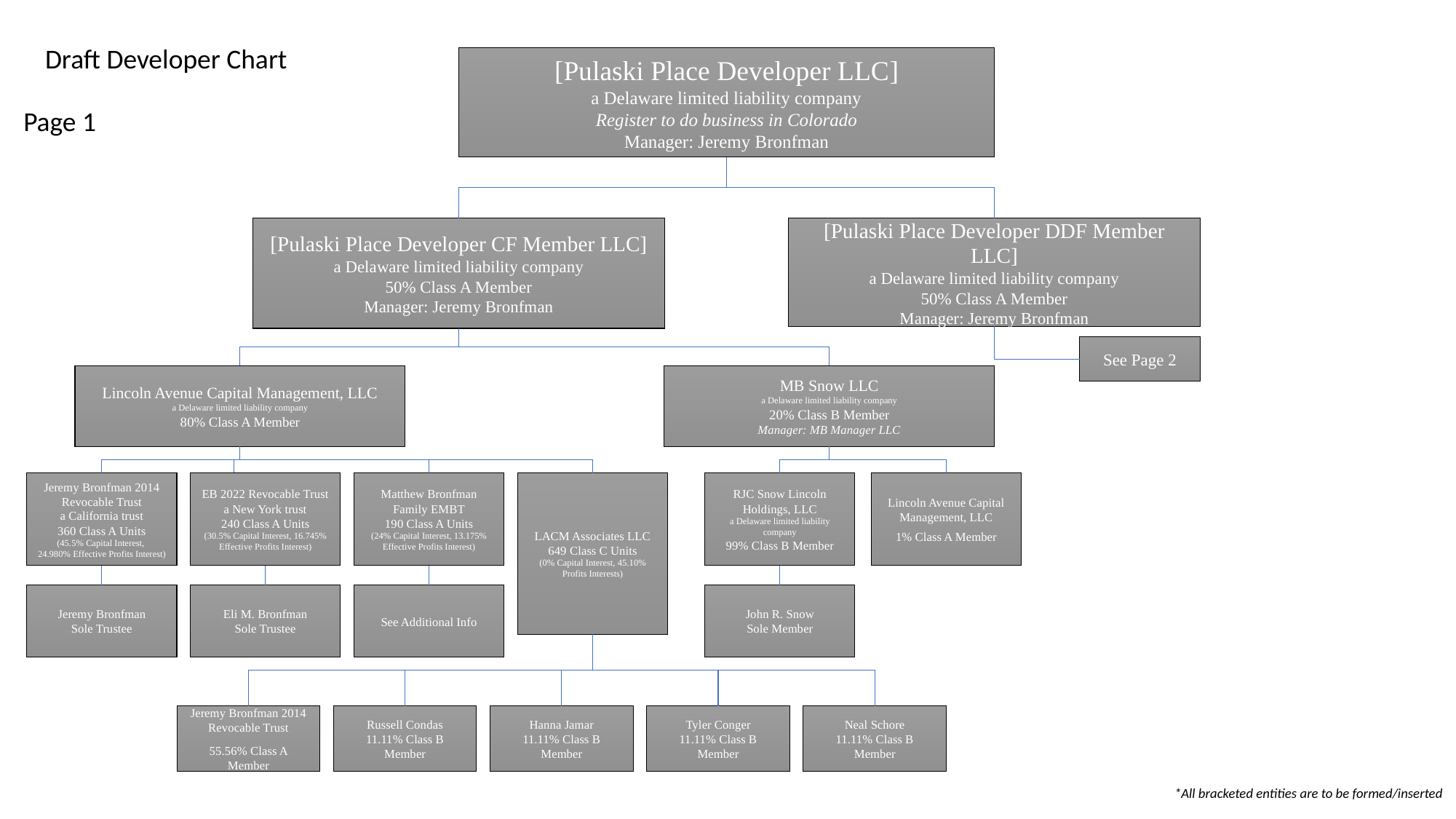

Draft Developer Chart
[Pulaski Place Developer LLC]
a Delaware limited liability company
Register to do business in Colorado
Manager: Jeremy Bronfman
Page 1
[Pulaski Place Developer CF Member LLC]
a Delaware limited liability company
50% Class A Member
Manager: Jeremy Bronfman
[Pulaski Place Developer DDF Member LLC]
a Delaware limited liability company
50% Class A Member
Manager: Jeremy Bronfman
See Page 2
Lincoln Avenue Capital Management, LLC
a Delaware limited liability company
80% Class A Member
MB Snow LLC
a Delaware limited liability company
20% Class B Member
Manager: MB Manager LLC
Jeremy Bronfman 2014 Revocable Trust
a California trust
360 Class A Units
(45.5% Capital Interest,
24.980% Effective Profits Interest)
EB 2022 Revocable Trust
a New York trust
240 Class A Units
(30.5% Capital Interest, 16.745% Effective Profits Interest)
Matthew Bronfman Family EMBT
190 Class A Units
(24% Capital Interest, 13.175% Effective Profits Interest)
LACM Associates LLC
649 Class C Units
(0% Capital Interest, 45.10% Profits Interests)
RJC Snow Lincoln
Holdings, LLC
a Delaware limited liability company
99% Class B Member
Lincoln Avenue Capital Management, LLC

1% Class A Member
John R. Snow
Sole Member
Jeremy Bronfman
Sole Trustee
Eli M. Bronfman
Sole Trustee
See Additional Info
Jeremy Bronfman 2014 Revocable Trust

55.56% Class A Member
Russell Condas
11.11% Class B Member
Hanna Jamar
11.11% Class B Member
Tyler Conger
11.11% Class B Member
Neal Schore
11.11% Class B Member
*All bracketed entities are to be formed/inserted